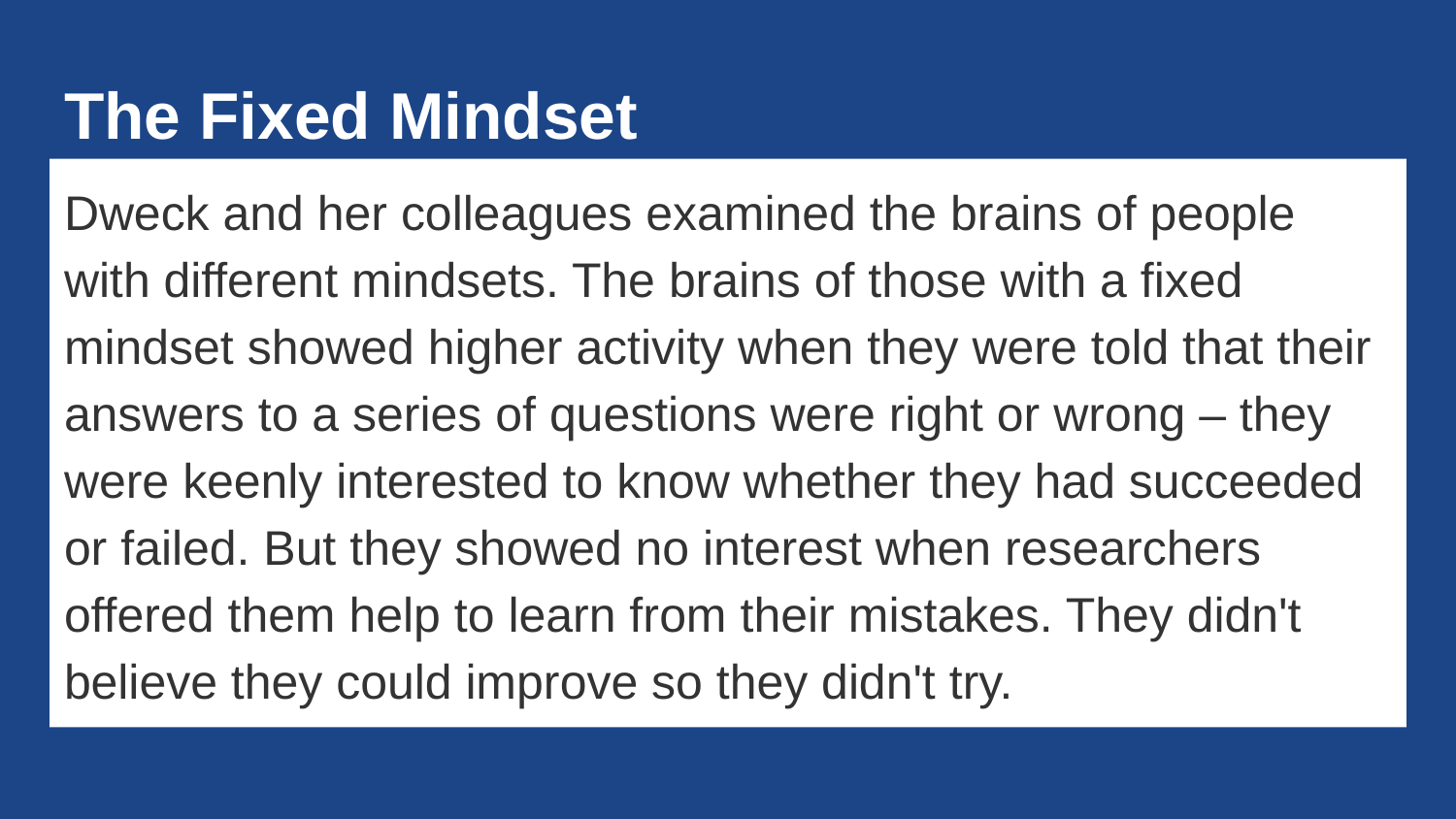

# The Fixed Mindset

Dweck and her colleagues examined the brains of people with different mindsets. The brains of those with a fixed mindset showed higher activity when they were told that their answers to a series of questions were right or wrong – they were keenly interested to know whether they had succeeded or failed. But they showed no interest when researchers offered them help to learn from their mistakes. They didn't believe they could improve so they didn't try.